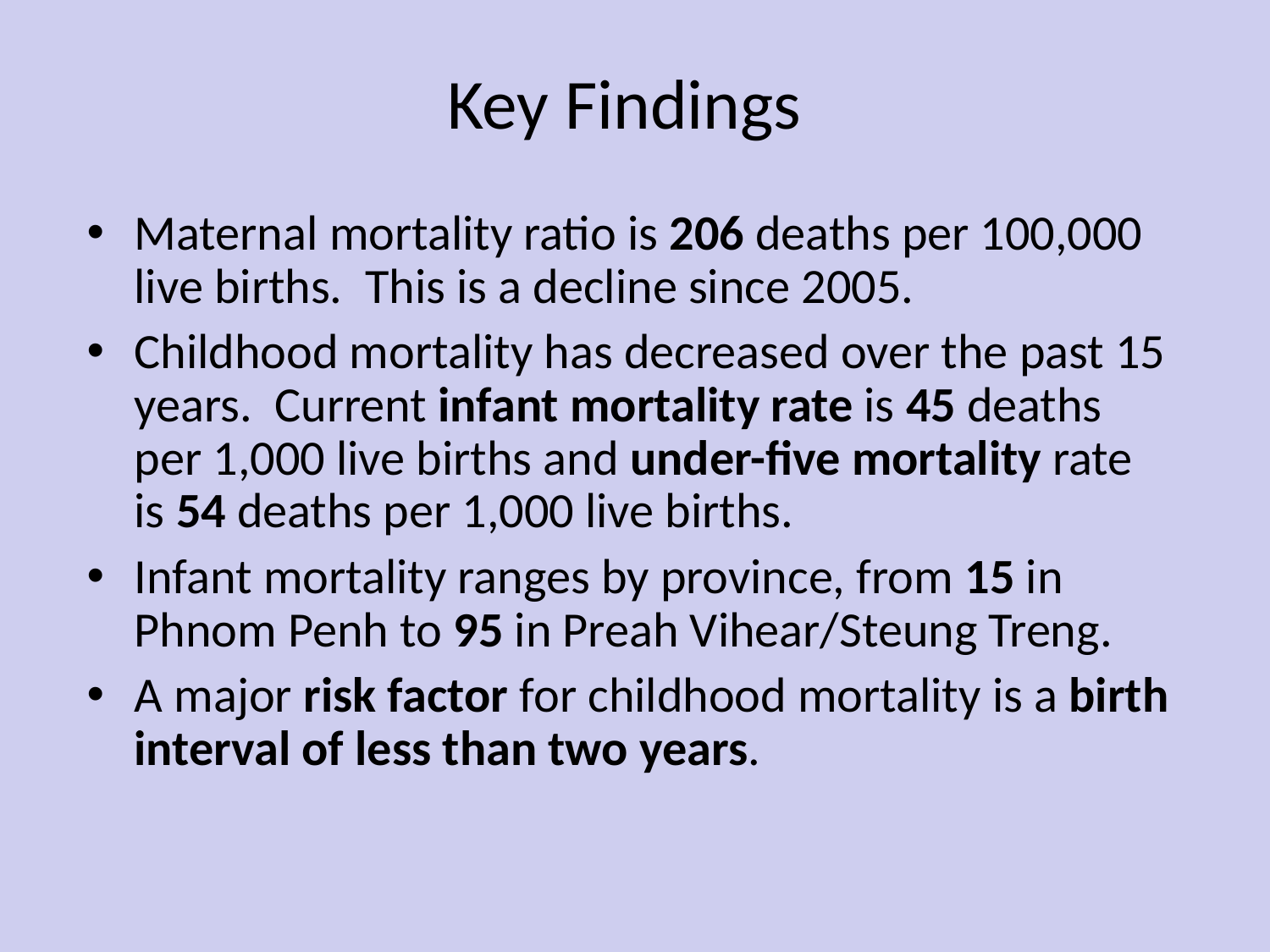

# Key Findings
Maternal mortality ratio is 206 deaths per 100,000 live births.  This is a decline since 2005.
Childhood mortality has decreased over the past 15 years.  Current infant mortality rate is 45 deaths per 1,000 live births and under-five mortality rate is 54 deaths per 1,000 live births.
Infant mortality ranges by province, from 15 in Phnom Penh to 95 in Preah Vihear/Steung Treng.
A major risk factor for childhood mortality is a birth interval of less than two years.